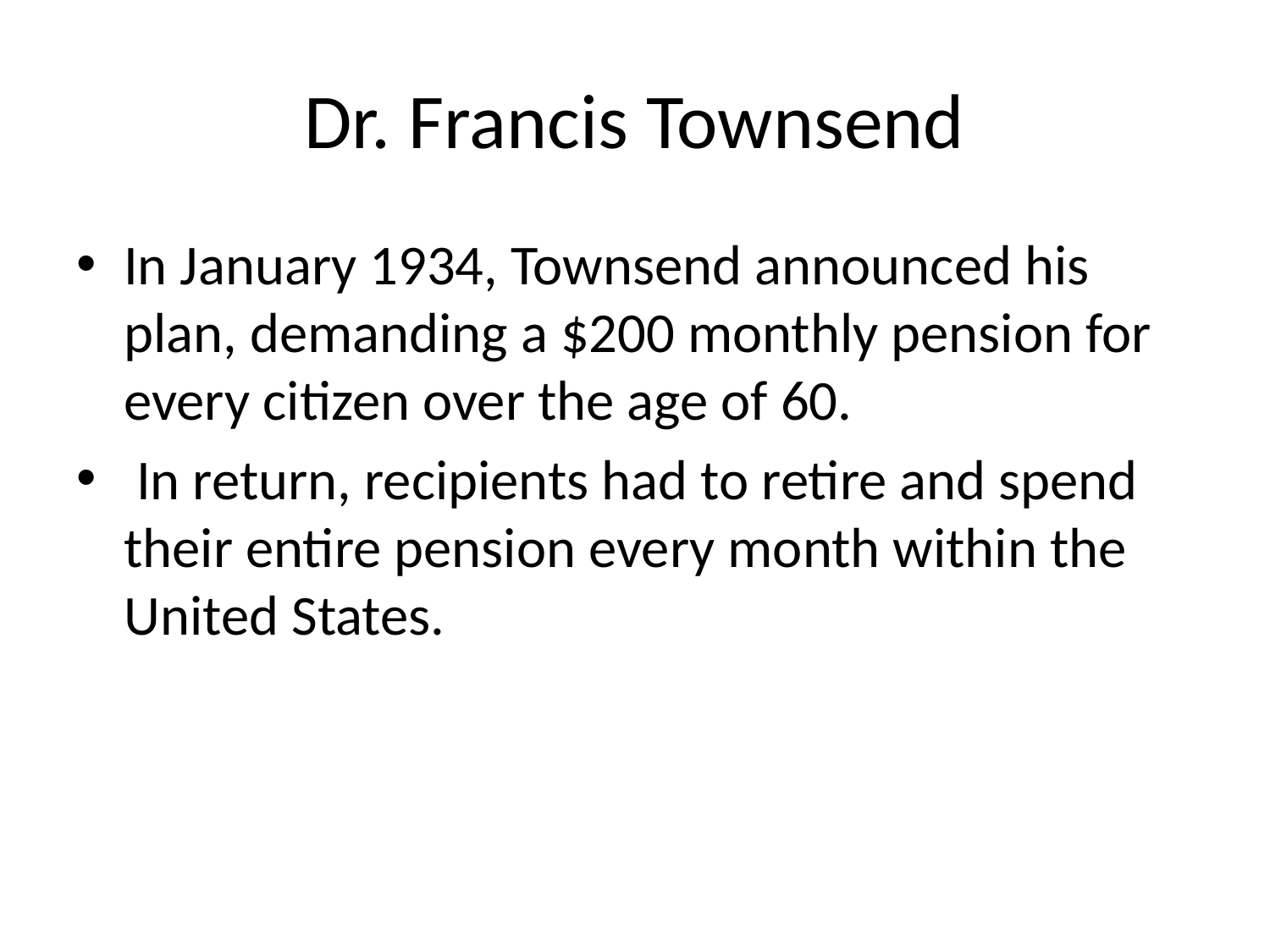

# Dr. Francis Townsend
In January 1934, Townsend announced his plan, demanding a $200 monthly pension for every citizen over the age of 60.
 In return, recipients had to retire and spend their entire pension every month within the United States.